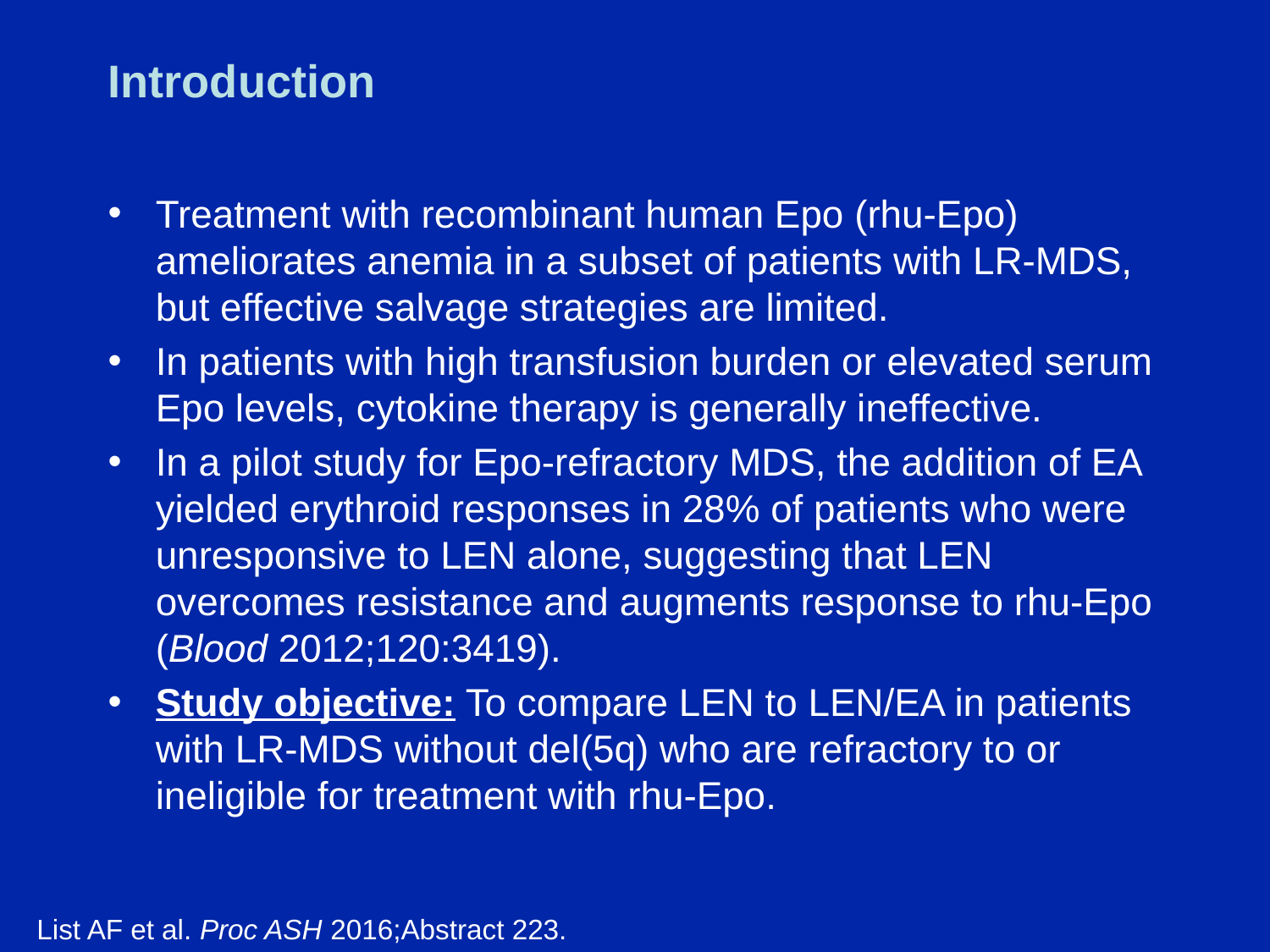

# Introduction
Treatment with recombinant human Epo (rhu-Epo) ameliorates anemia in a subset of patients with LR-MDS, but effective salvage strategies are limited.
In patients with high transfusion burden or elevated serum Epo levels, cytokine therapy is generally ineffective.
In a pilot study for Epo-refractory MDS, the addition of EA yielded erythroid responses in 28% of patients who were unresponsive to LEN alone, suggesting that LEN overcomes resistance and augments response to rhu-Epo (Blood 2012;120:3419).
Study objective: To compare LEN to LEN/EA in patients with LR-MDS without del(5q) who are refractory to or ineligible for treatment with rhu-Epo.
List AF et al. Proc ASH 2016;Abstract 223.